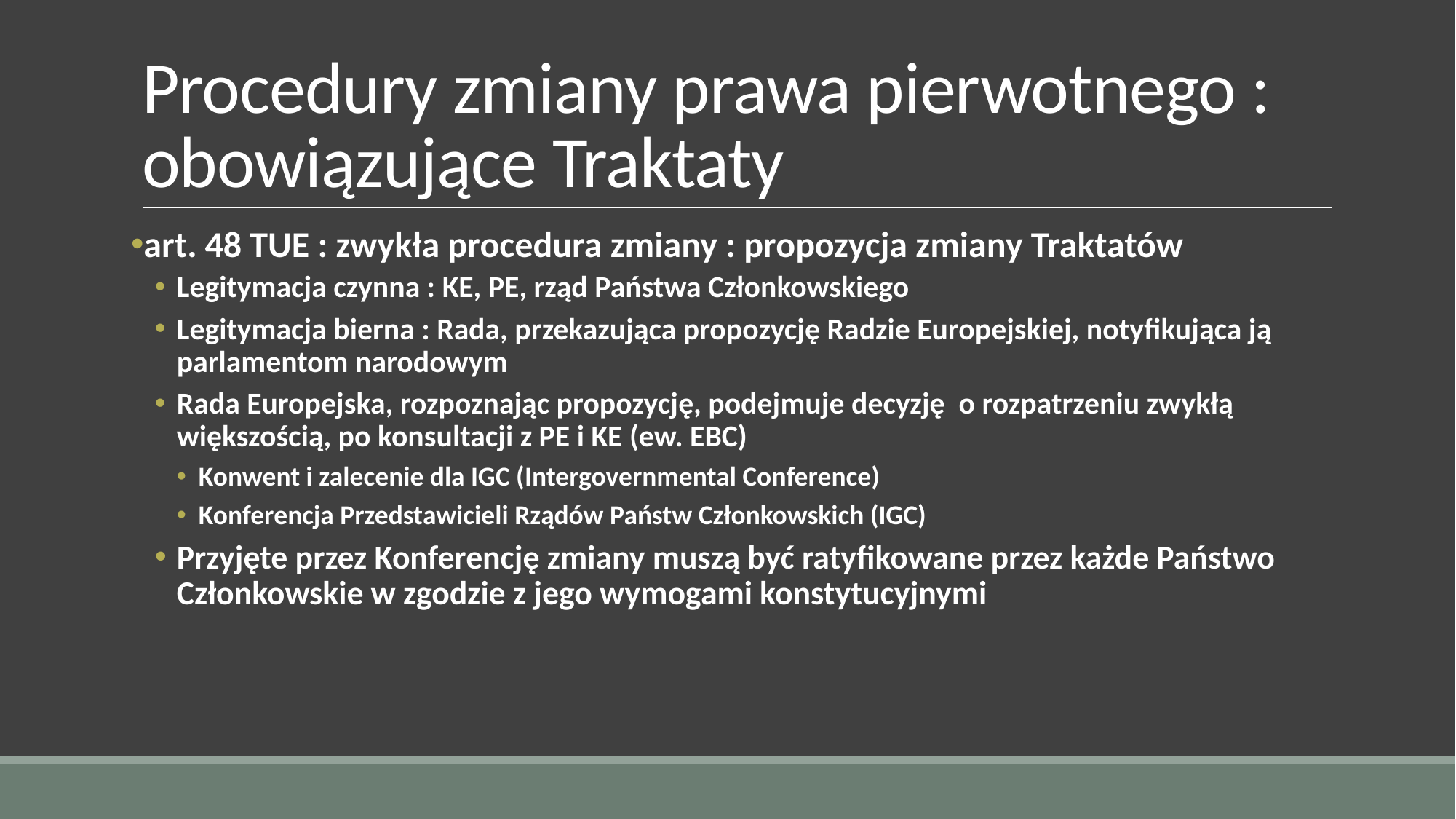

# Procedury zmiany prawa pierwotnego : obowiązujące Traktaty
art. 48 TUE : zwykła procedura zmiany : propozycja zmiany Traktatów
Legitymacja czynna : KE, PE, rząd Państwa Członkowskiego
Legitymacja bierna : Rada, przekazująca propozycję Radzie Europejskiej, notyfikująca ją parlamentom narodowym
Rada Europejska, rozpoznając propozycję, podejmuje decyzję  o rozpatrzeniu zwykłą większością, po konsultacji z PE i KE (ew. EBC)
Konwent i zalecenie dla IGC (Intergovernmental Conference)
Konferencja Przedstawicieli Rządów Państw Członkowskich (IGC)
Przyjęte przez Konferencję zmiany muszą być ratyfikowane przez każde Państwo Członkowskie w zgodzie z jego wymogami konstytucyjnymi